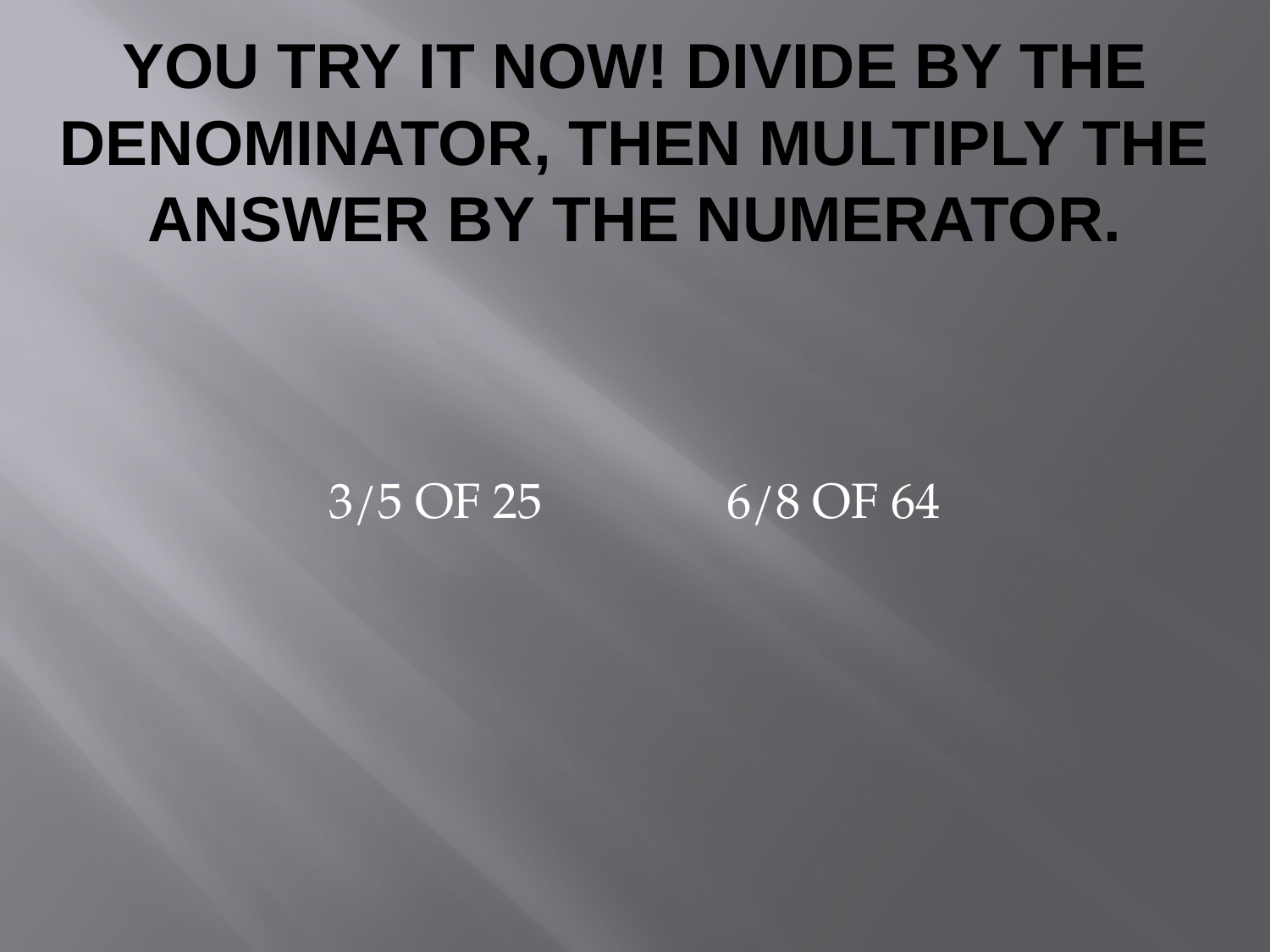

# YOU TRY IT NOW! DIVIDE BY THE DENOMINATOR, THEN MULTIPLY THE ANSWER BY THE NUMERATOR.
3/5 OF 25               6/8 OF 64